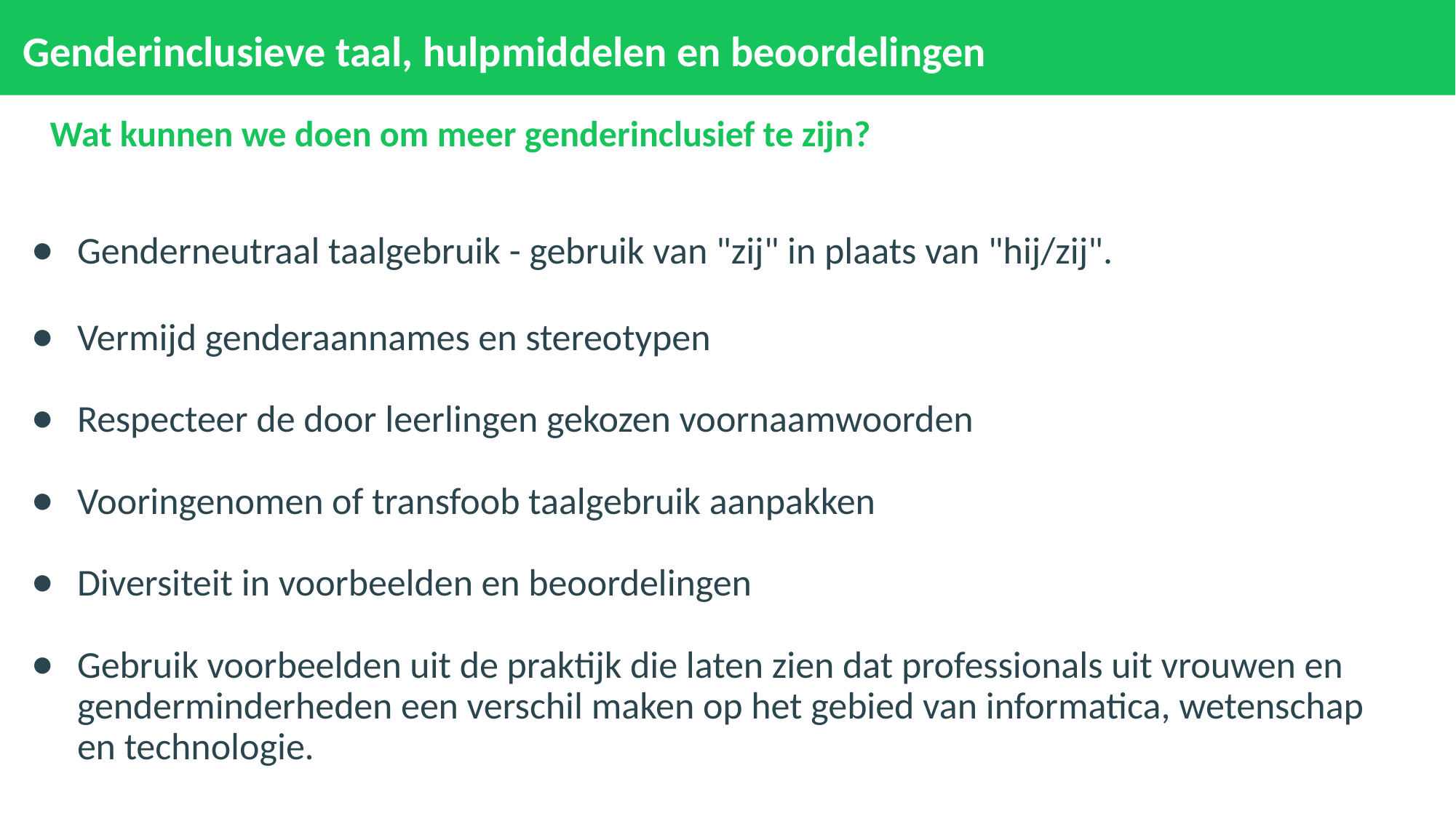

# Genderinclusieve taal, hulpmiddelen en beoordelingen
Wat kunnen we doen om meer genderinclusief te zijn?
Genderneutraal taalgebruik - gebruik van "zij" in plaats van "hij/zij".
Vermijd genderaannames en stereotypen
Respecteer de door leerlingen gekozen voornaamwoorden
Vooringenomen of transfoob taalgebruik aanpakken
Diversiteit in voorbeelden en beoordelingen
Gebruik voorbeelden uit de praktijk die laten zien dat professionals uit vrouwen en genderminderheden een verschil maken op het gebied van informatica, wetenschap en technologie.